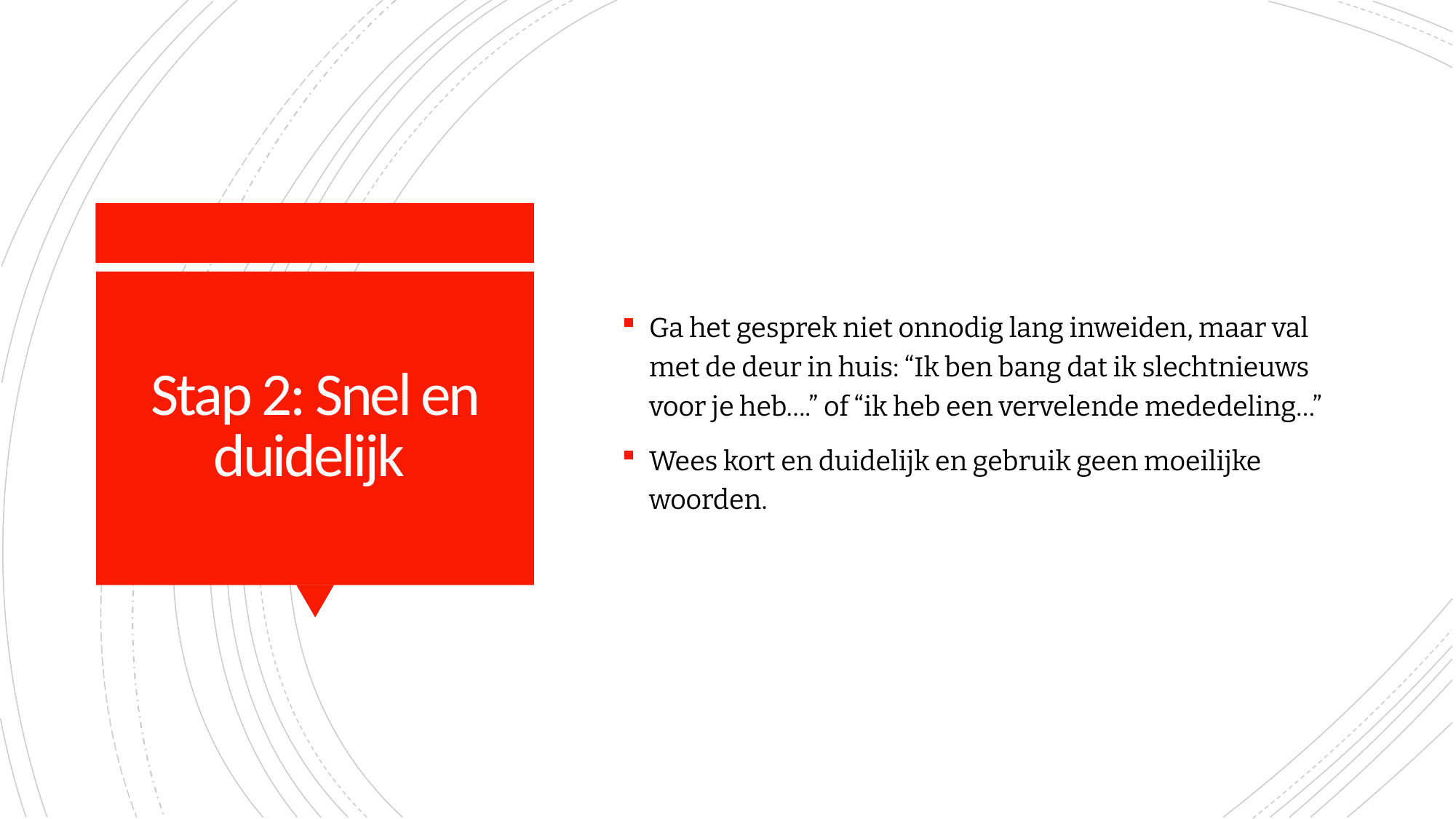

Ga het gesprek niet onnodig lang inweiden, maar val met de deur in huis: “Ik ben bang dat ik slechtnieuws voor je heb….” of “ik heb een vervelende mededeling…”
Wees kort en duidelijk en gebruik geen moeilijke woorden.
# Stap 2: Snel en duidelijk